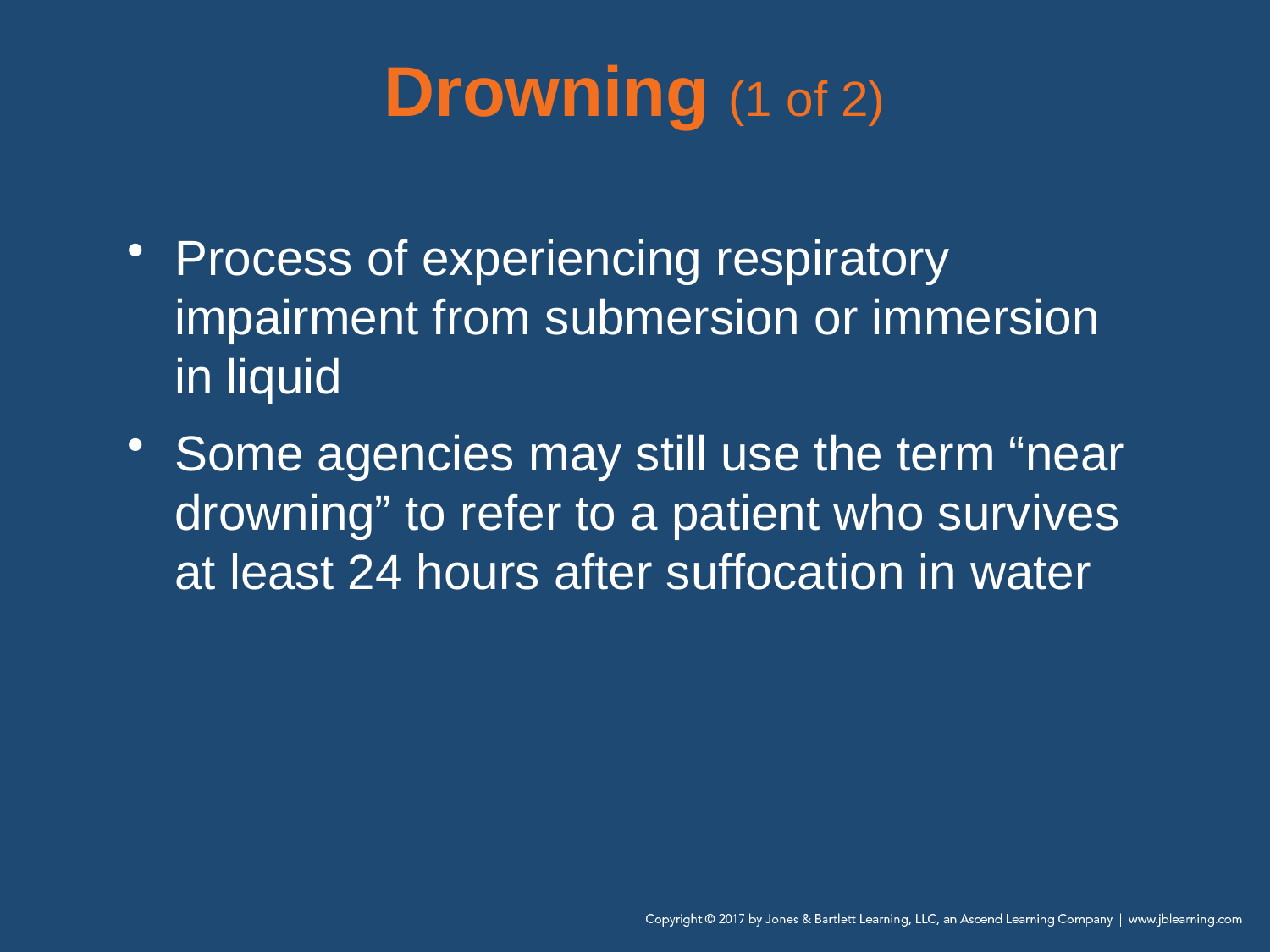

# Drowning (1 of 2)
Process of experiencing respiratory impairment from submersion or immersion in liquid
Some agencies may still use the term “near drowning” to refer to a patient who survives at least 24 hours after suffocation in water